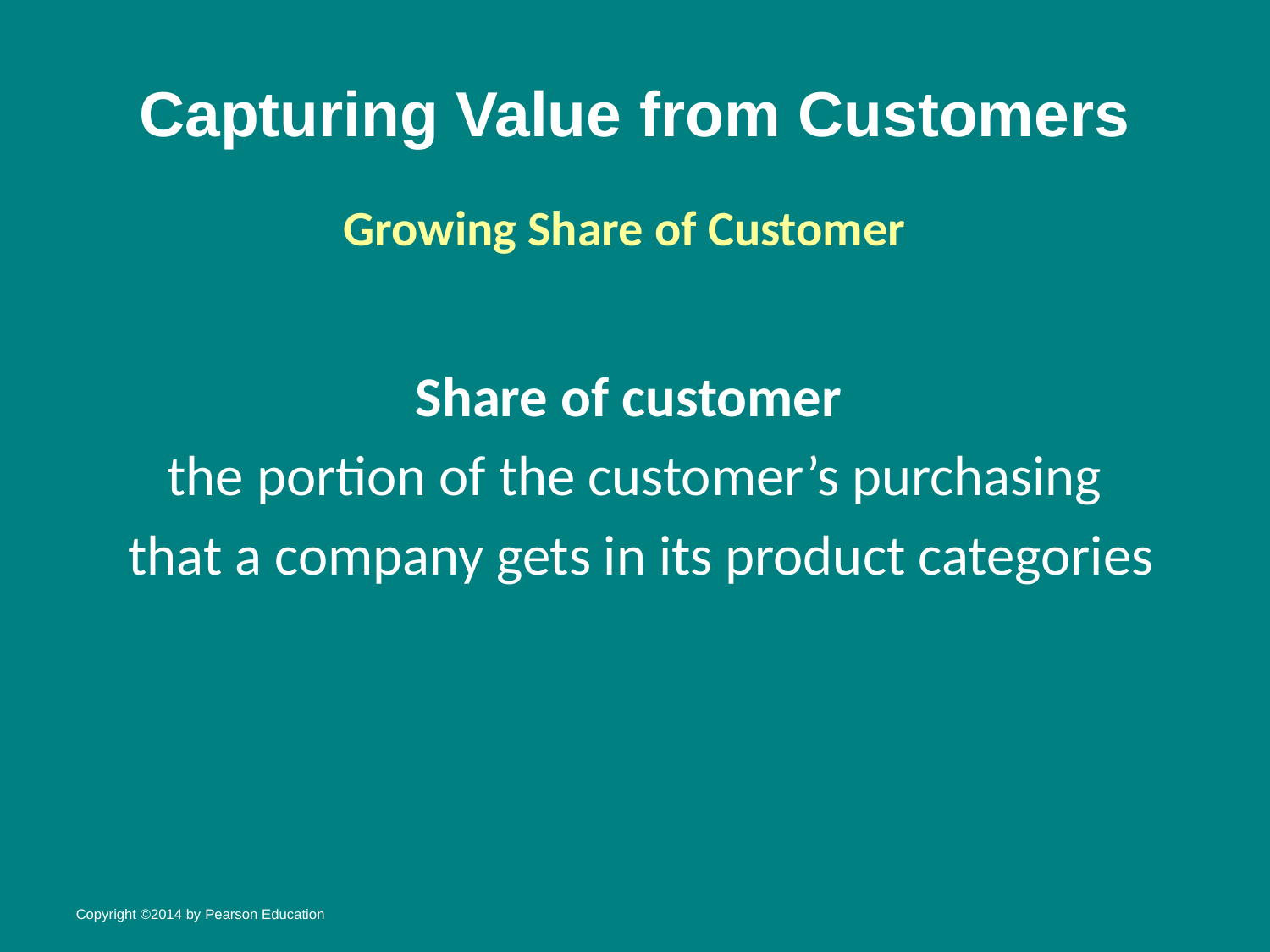

# Capturing Value from Customers
Growing Share of Customer

Share of customer
the portion of the customer’s purchasing
 that a company gets in its product categories
Copyright ©2014 by Pearson Education